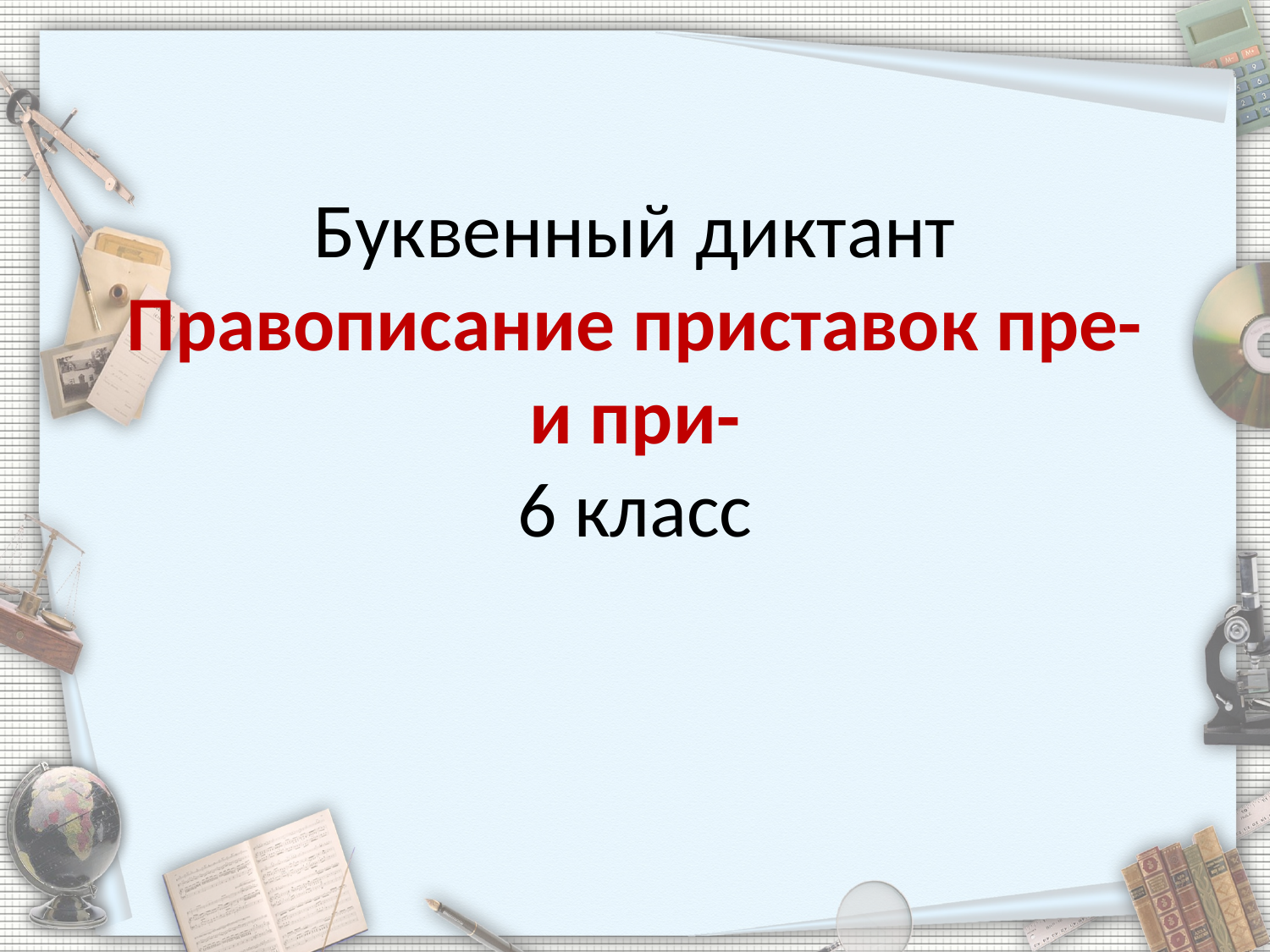

# Буквенный диктант Правописание приставок пре- и при- 6 класс